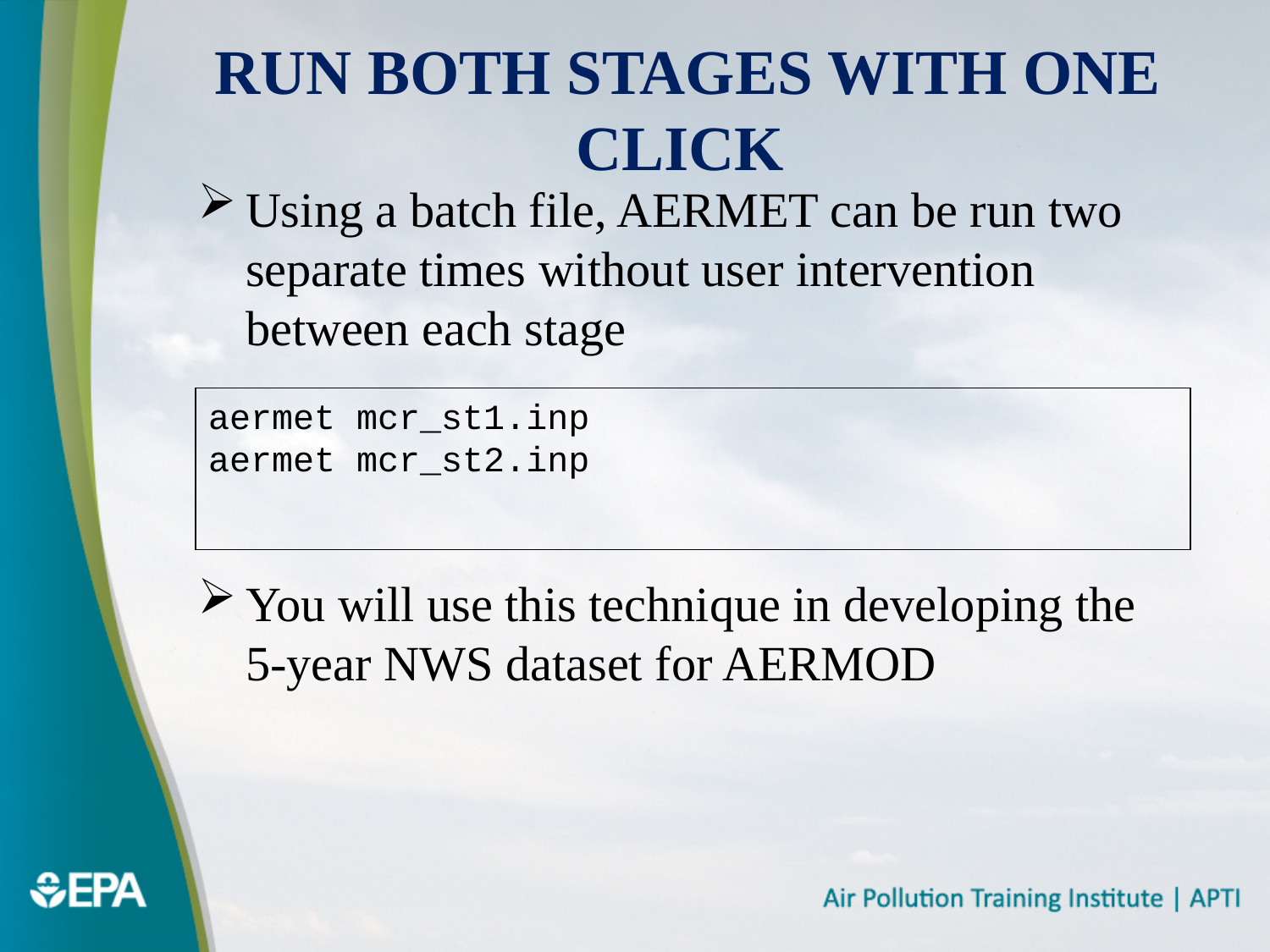

# Run Both Stages with One Click
Using a batch file, AERMET can be run two separate times without user intervention between each stage

You will use this technique in developing the 5-year NWS dataset for AERMOD

aermet mcr_st1.inp
aermet mcr_st2.inp